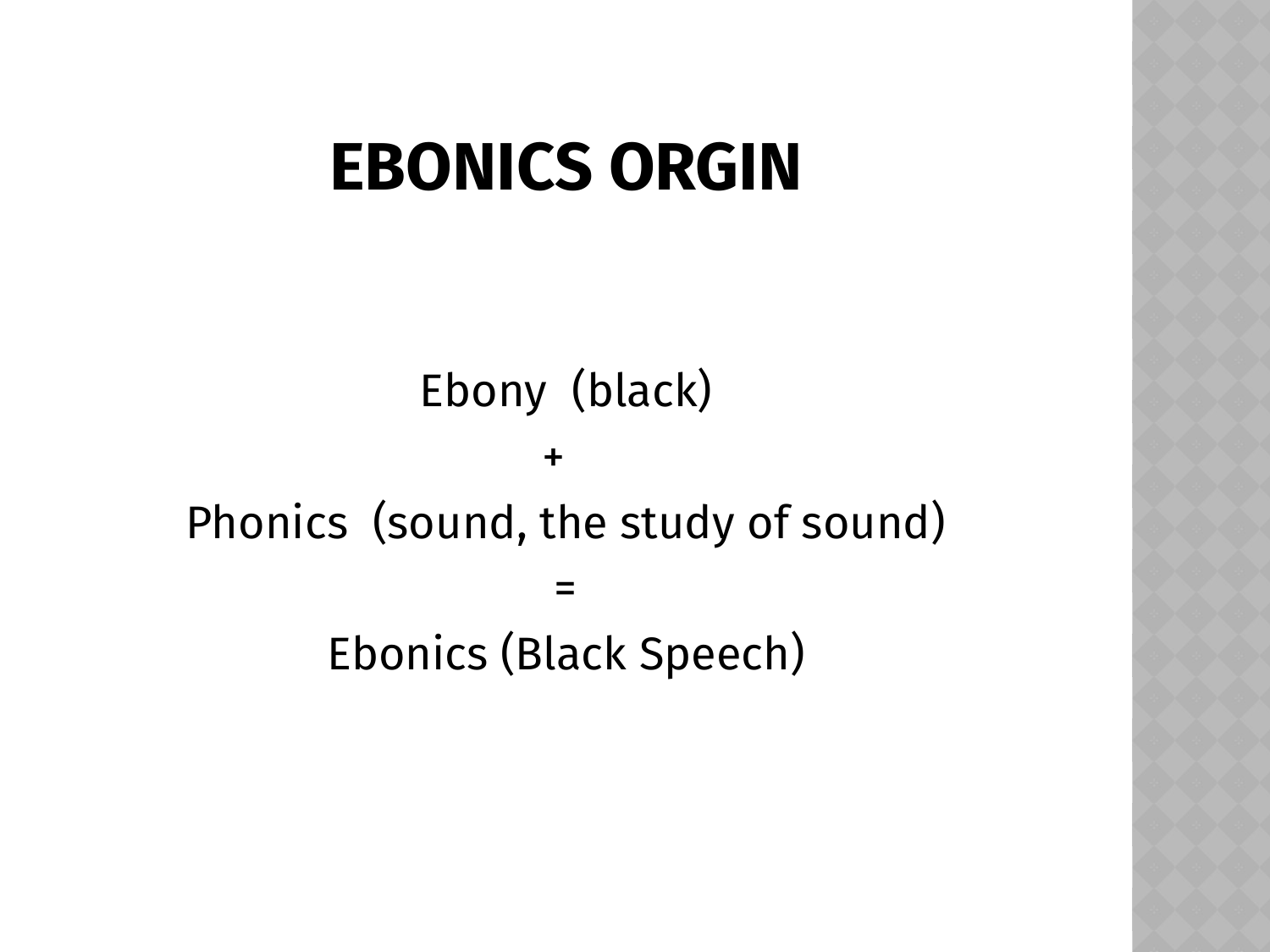

# EbOnics Orgin

Ebony  (black)
+
Phonics  (sound, the study of sound)
=
Ebonics (Black Speech)